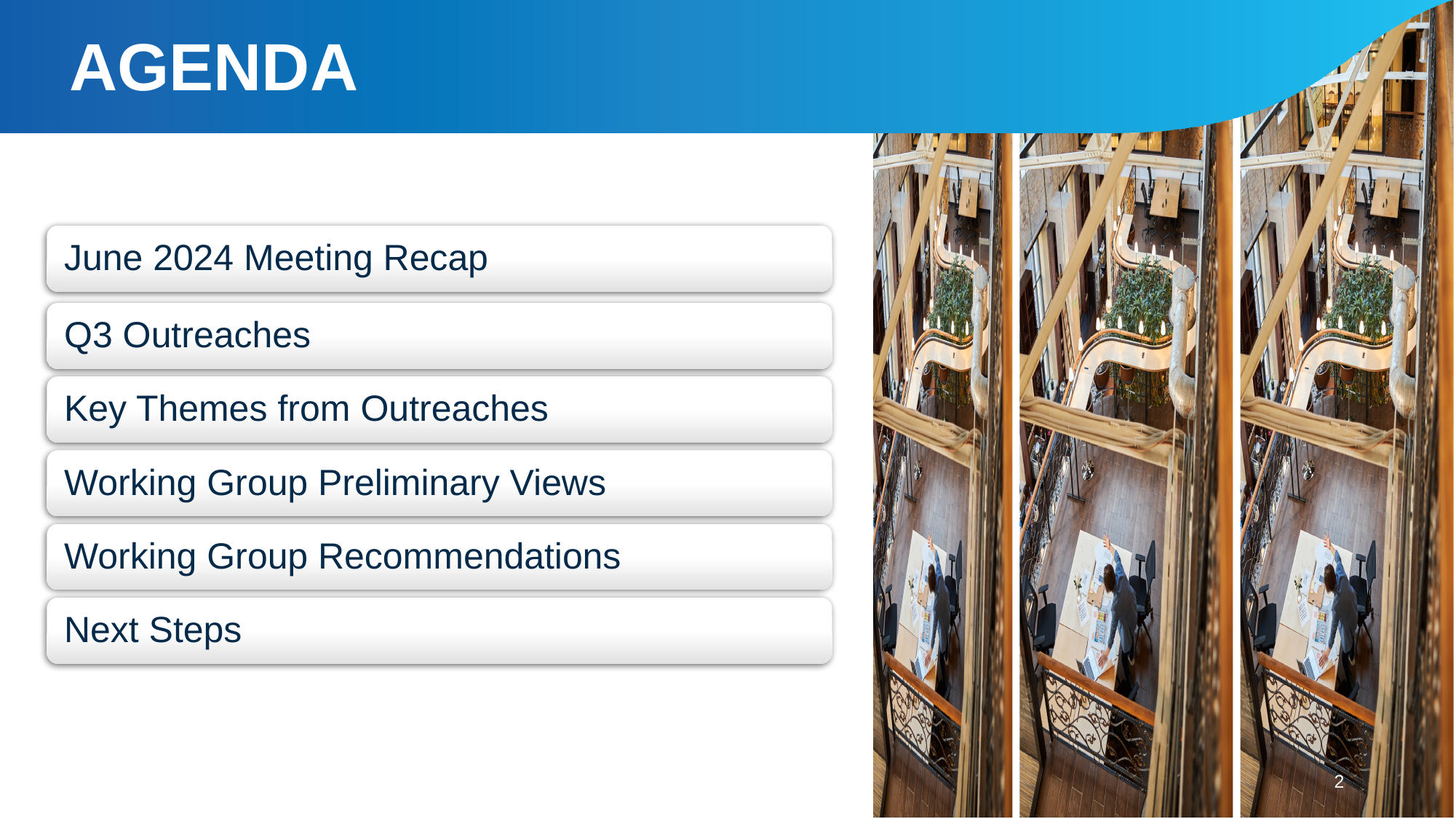

# AGENDA
June 2024 Meeting Recap
Q3 Outreaches
Key Themes from Outreaches

Working Group Preliminary Views
Working Group Recommendations
Next Steps
2